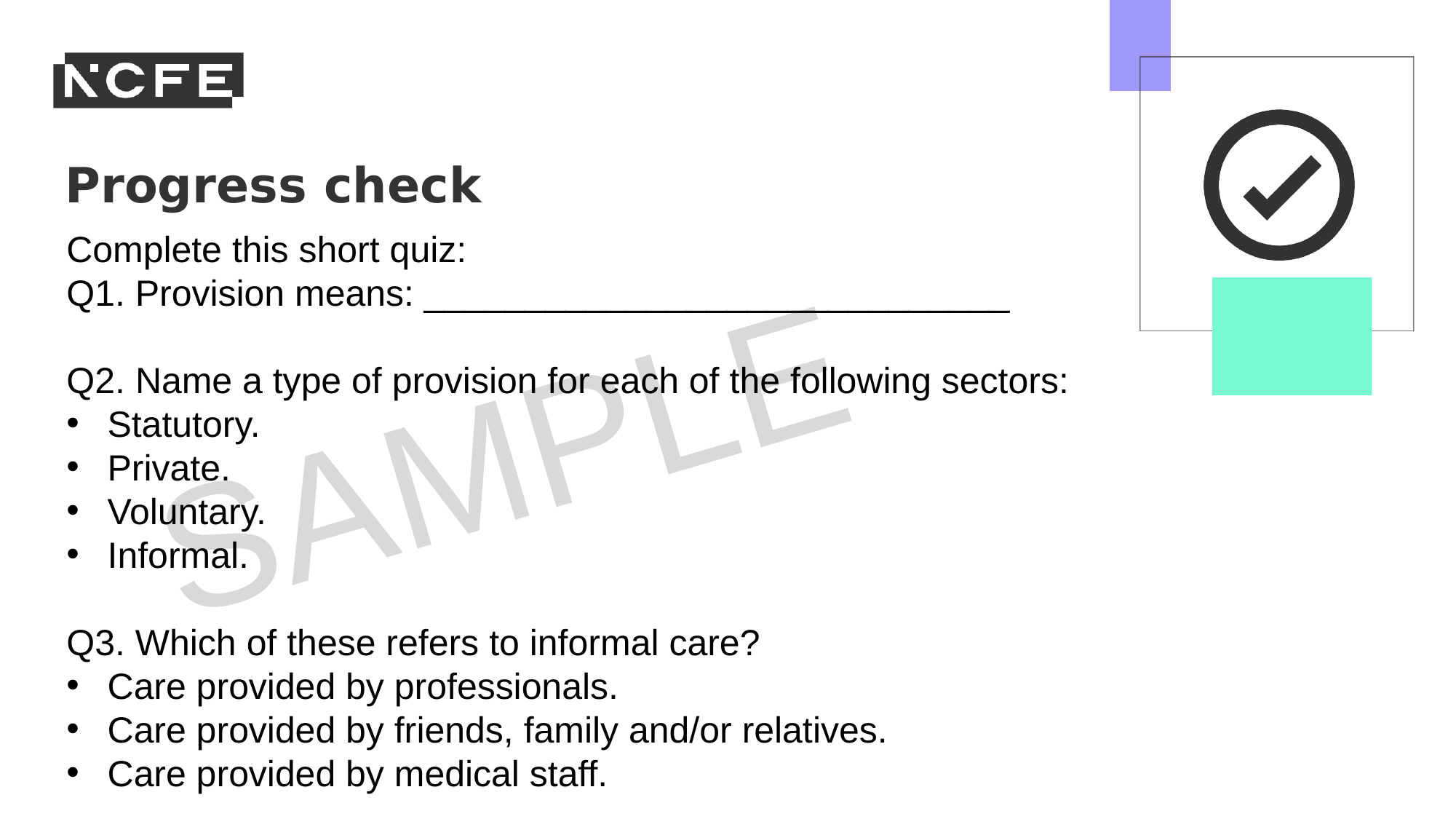

Complete this short quiz:​
​Q1. Provision means: _____________________________

Q2. Name a type of provision for each of the following sectors:
Statutory.
Private.
Voluntary.
Informal.

Q3. Which of these refers to informal care?
Care provided by professionals.
Care provided by friends, family and/or relatives.
​Care provided by medical staff.